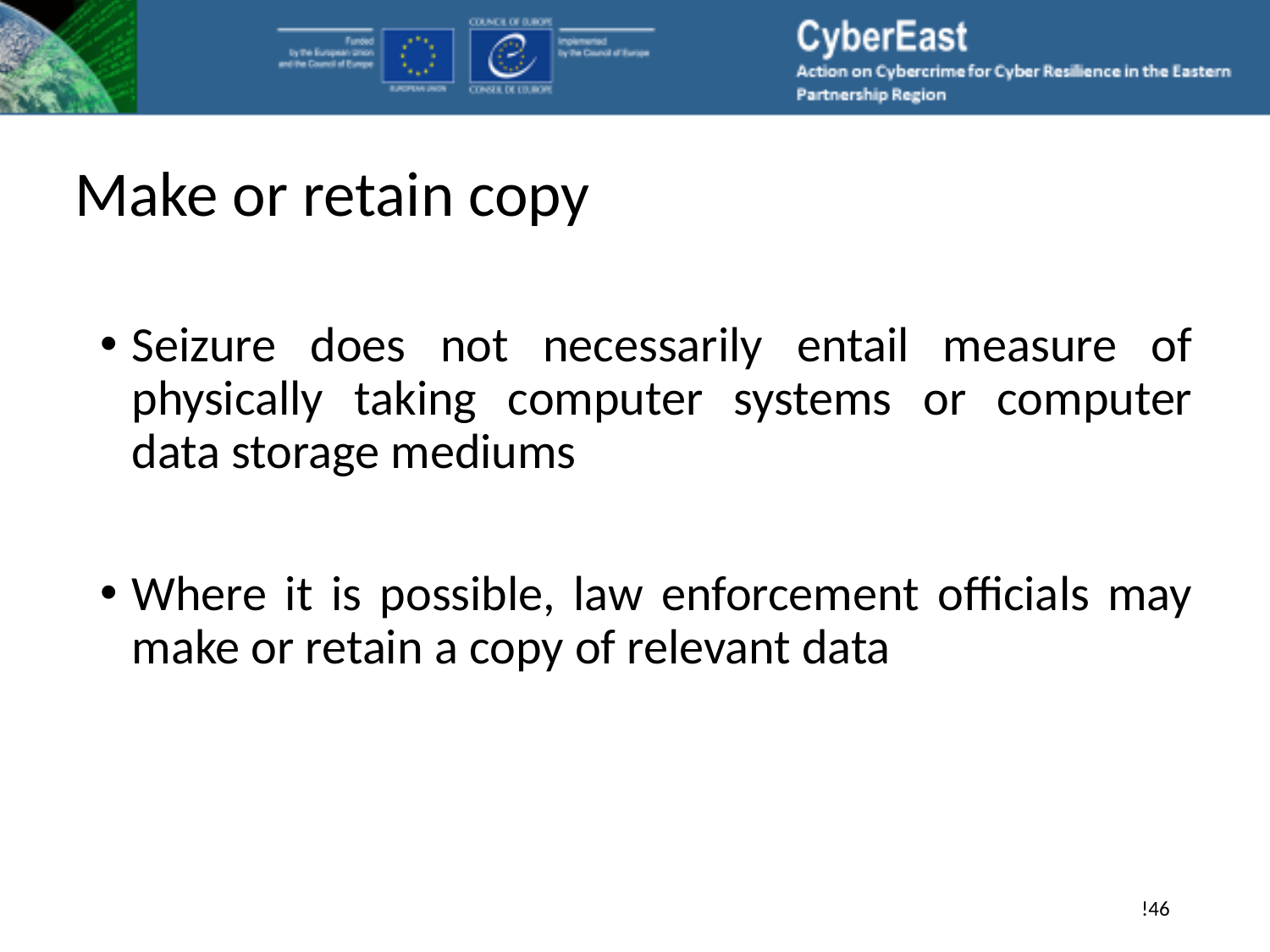

# Make or retain copy
Seizure does not necessarily entail measure of physically taking computer systems or computer data storage mediums

Where it is possible, law enforcement officials may make or retain a copy of relevant data
!46